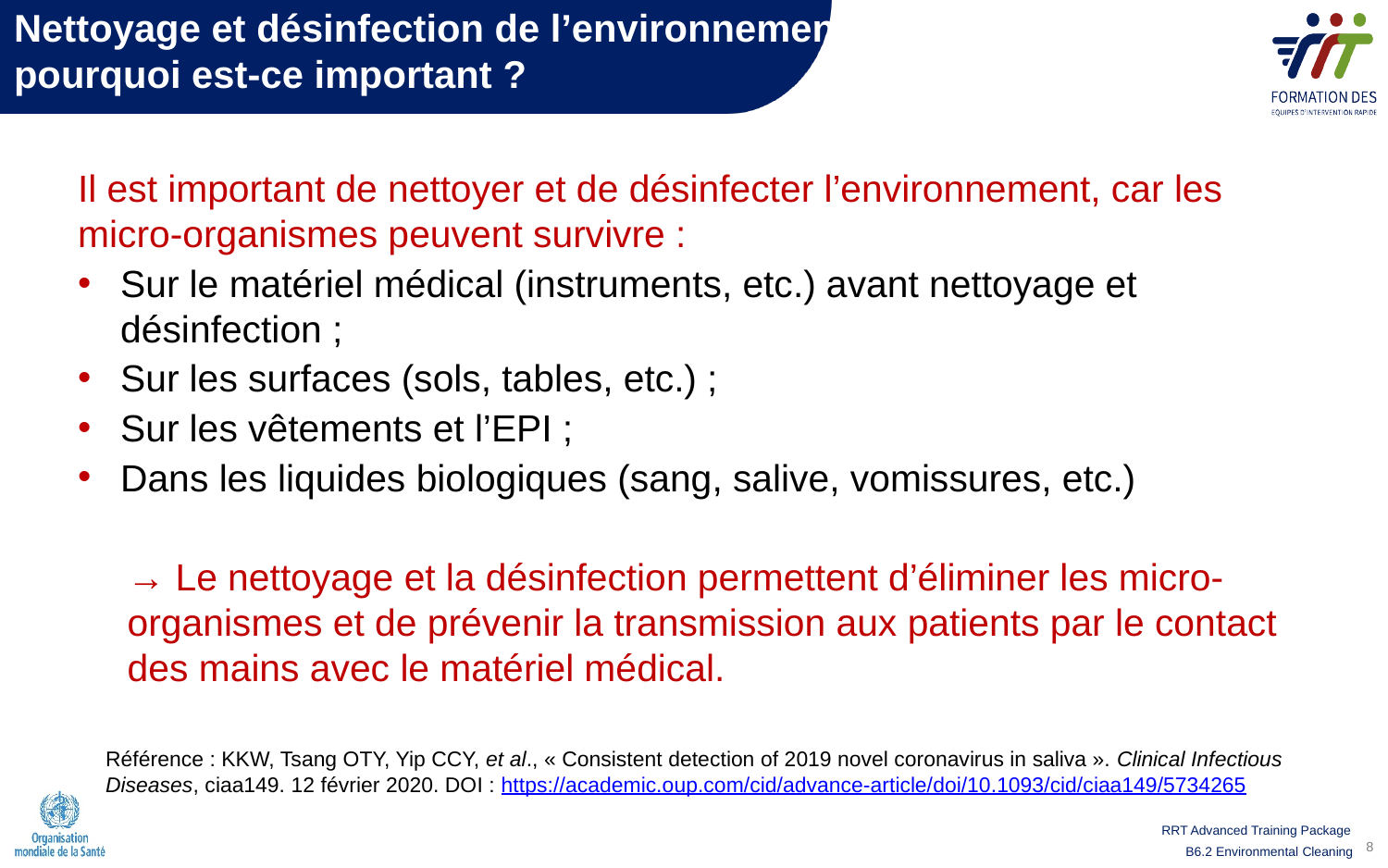

Nettoyage et désinfection de l’environnement : pourquoi est-ce important ?
Il est important de nettoyer et de désinfecter l’environnement, car les micro-organismes peuvent survivre :
Sur le matériel médical (instruments, etc.) avant nettoyage et désinfection ;
Sur les surfaces (sols, tables, etc.) ;
Sur les vêtements et l’EPI ;
Dans les liquides biologiques (sang, salive, vomissures, etc.)

→ Le nettoyage et la désinfection permettent d’éliminer les micro-organismes et de prévenir la transmission aux patients par le contact des mains avec le matériel médical.
Référence : KKW, Tsang OTY, Yip CCY, et al., « Consistent detection of 2019 novel coronavirus in saliva ». Clinical Infectious Diseases, ciaa149. 12 février 2020. DOI : https://academic.oup.com/cid/advance-article/doi/10.1093/cid/ciaa149/5734265